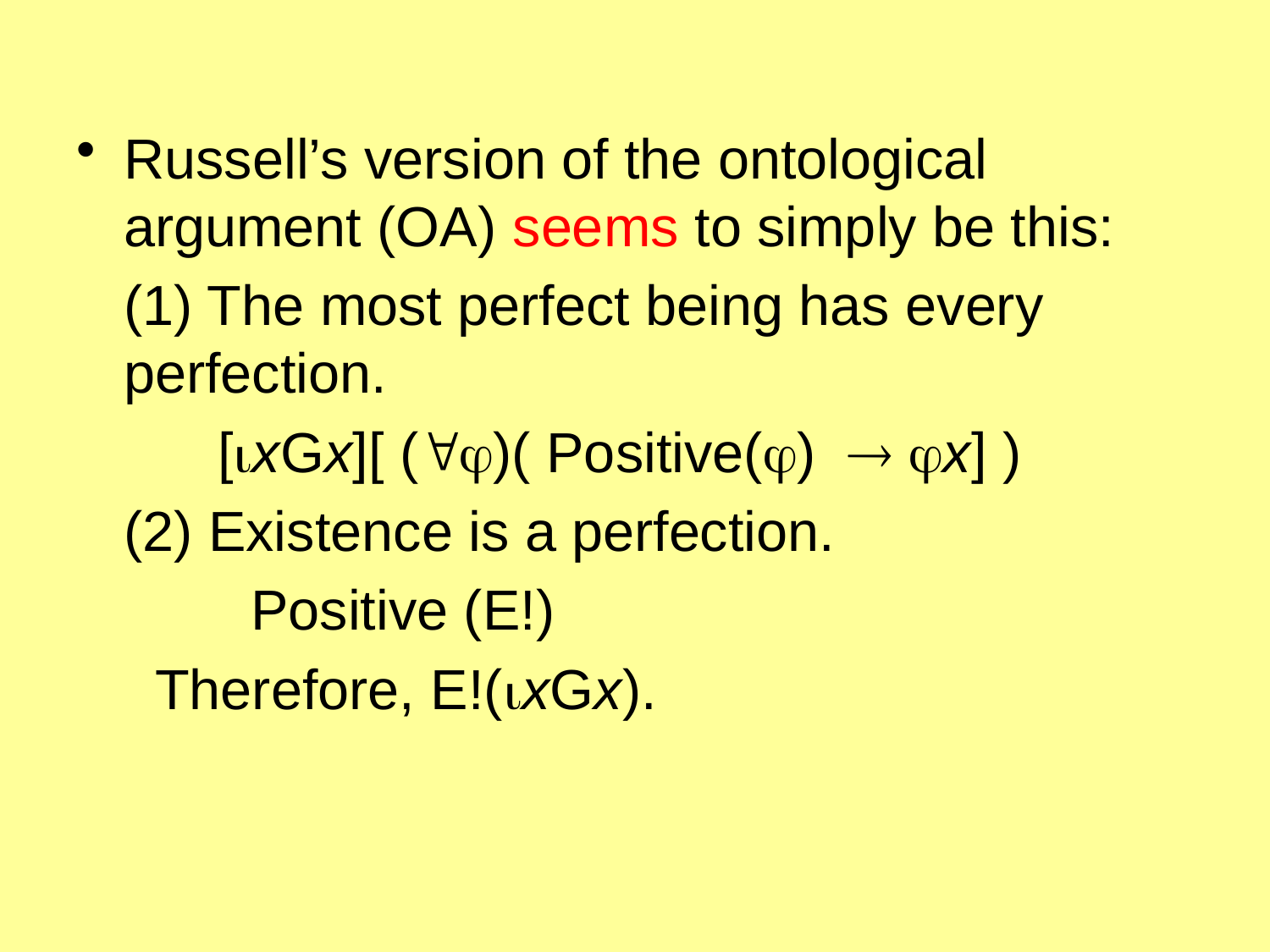

Russell’s version of the ontological argument (OA) seems to simply be this:
	(1) The most perfect being has every perfection.
	      [ιxGx][ (∀ϕ)( Positive(ϕ)  → ϕx] )
	(2) Existence is a perfection.
		Positive (E!)
	  Therefore, E!(ιxGx).